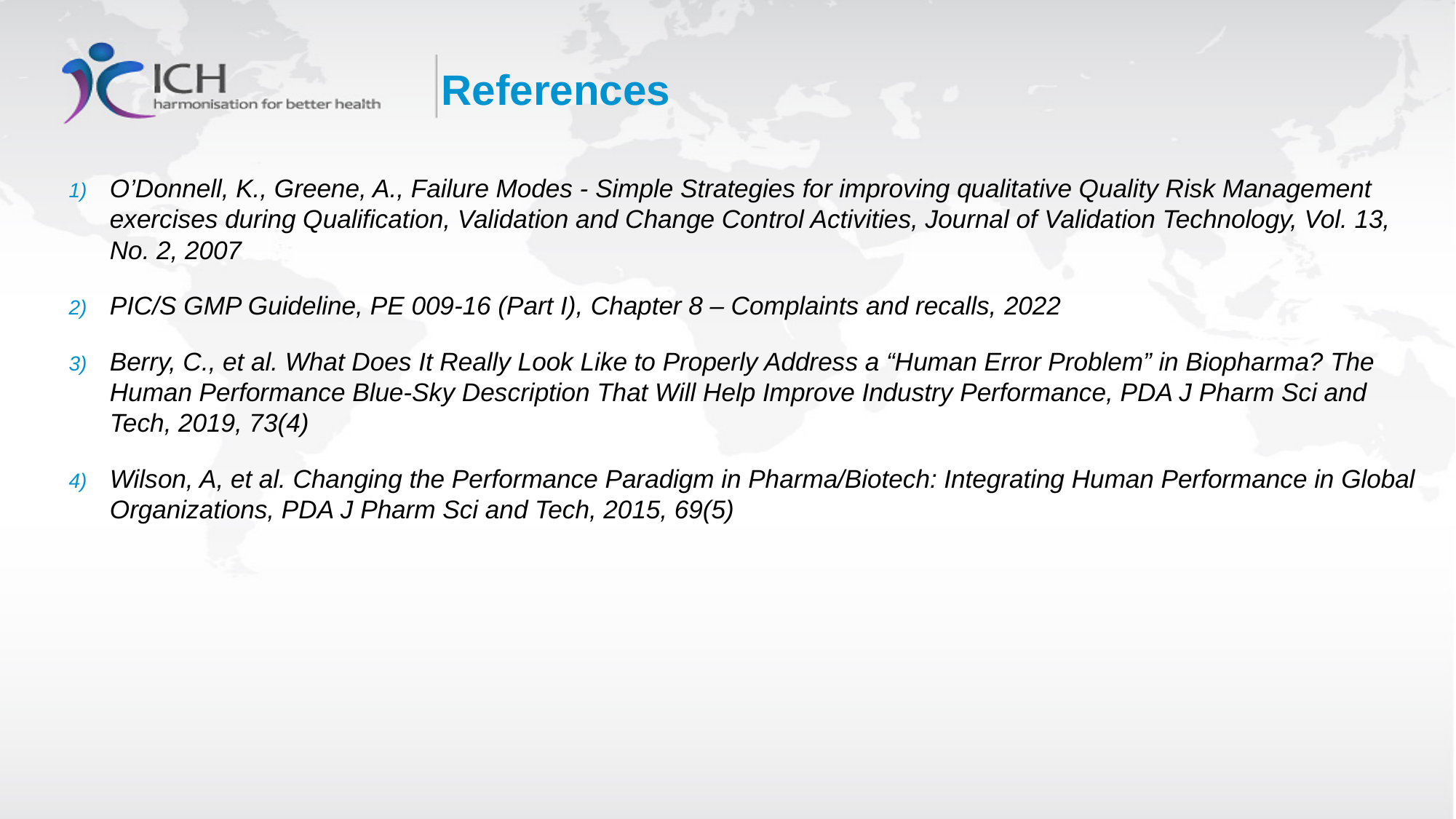

# References
O’Donnell, K., Greene, A., Failure Modes - Simple Strategies for improving qualitative Quality Risk Management exercises during Qualification, Validation and Change Control Activities, Journal of Validation Technology, Vol. 13, No. 2, 2007
PIC/S GMP Guideline, PE 009-16 (Part I), Chapter 8 – Complaints and recalls, 2022
Berry, C., et al. What Does It Really Look Like to Properly Address a “Human Error Problem” in Biopharma? The Human Performance Blue-Sky Description That Will Help Improve Industry Performance, PDA J Pharm Sci and Tech, 2019, 73(4)
Wilson, A, et al. Changing the Performance Paradigm in Pharma/Biotech: Integrating Human Performance in Global Organizations, PDA J Pharm Sci and Tech, 2015, 69(5)